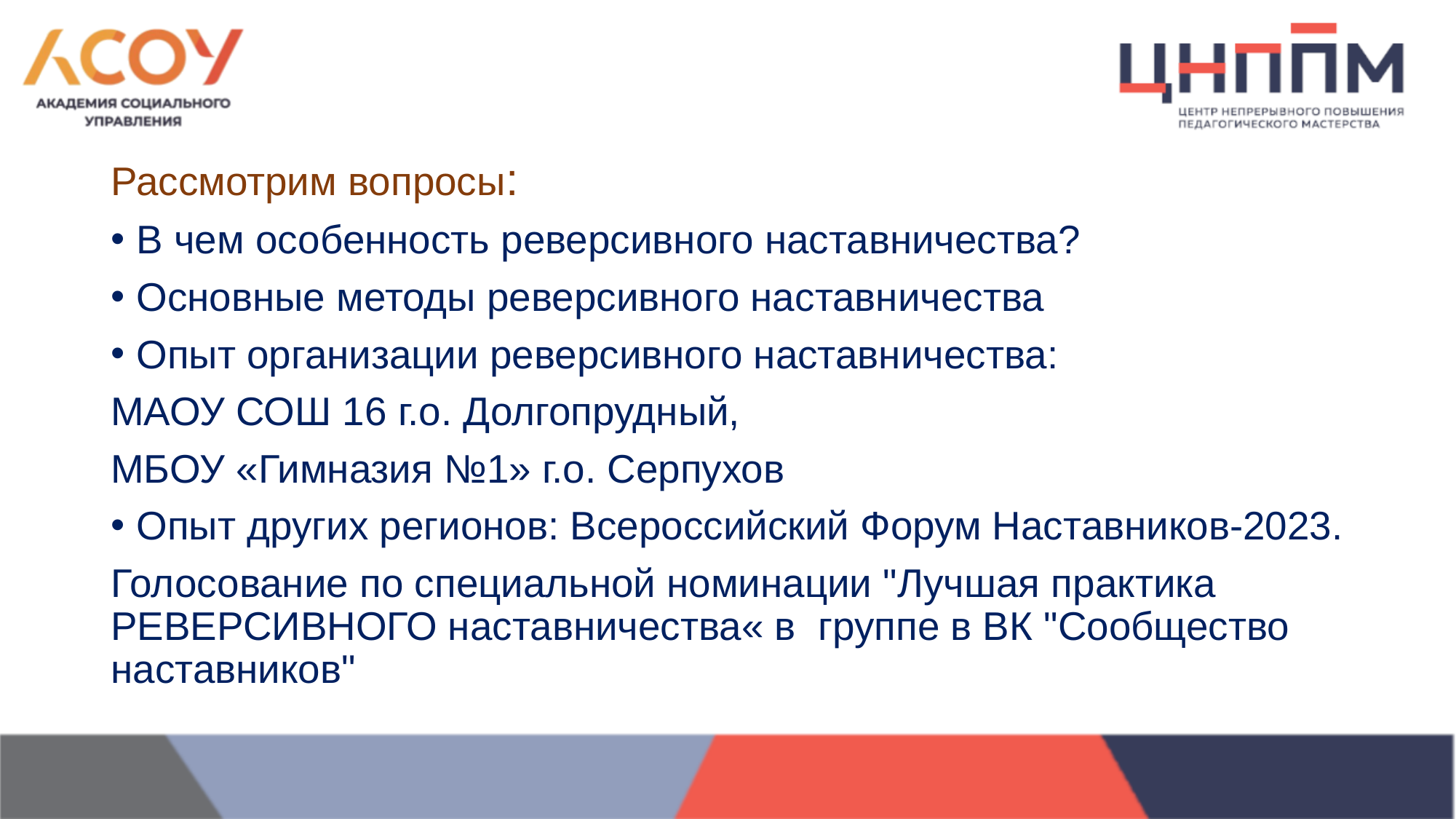

Рассмотрим вопросы:
В чем особенность реверсивного наставничества?
Основные методы реверсивного наставничества
Опыт организации реверсивного наставничества:
МАОУ СОШ 16 г.о. Долгопрудный,
МБОУ «Гимназия №1» г.о. Серпухов
Опыт других регионов: Всероссийский Форум Наставников-2023.
Голосование по специальной номинации "Лучшая практика РЕВЕРСИВНОГО наставничества« в  группе в ВК "Сообщество наставников"